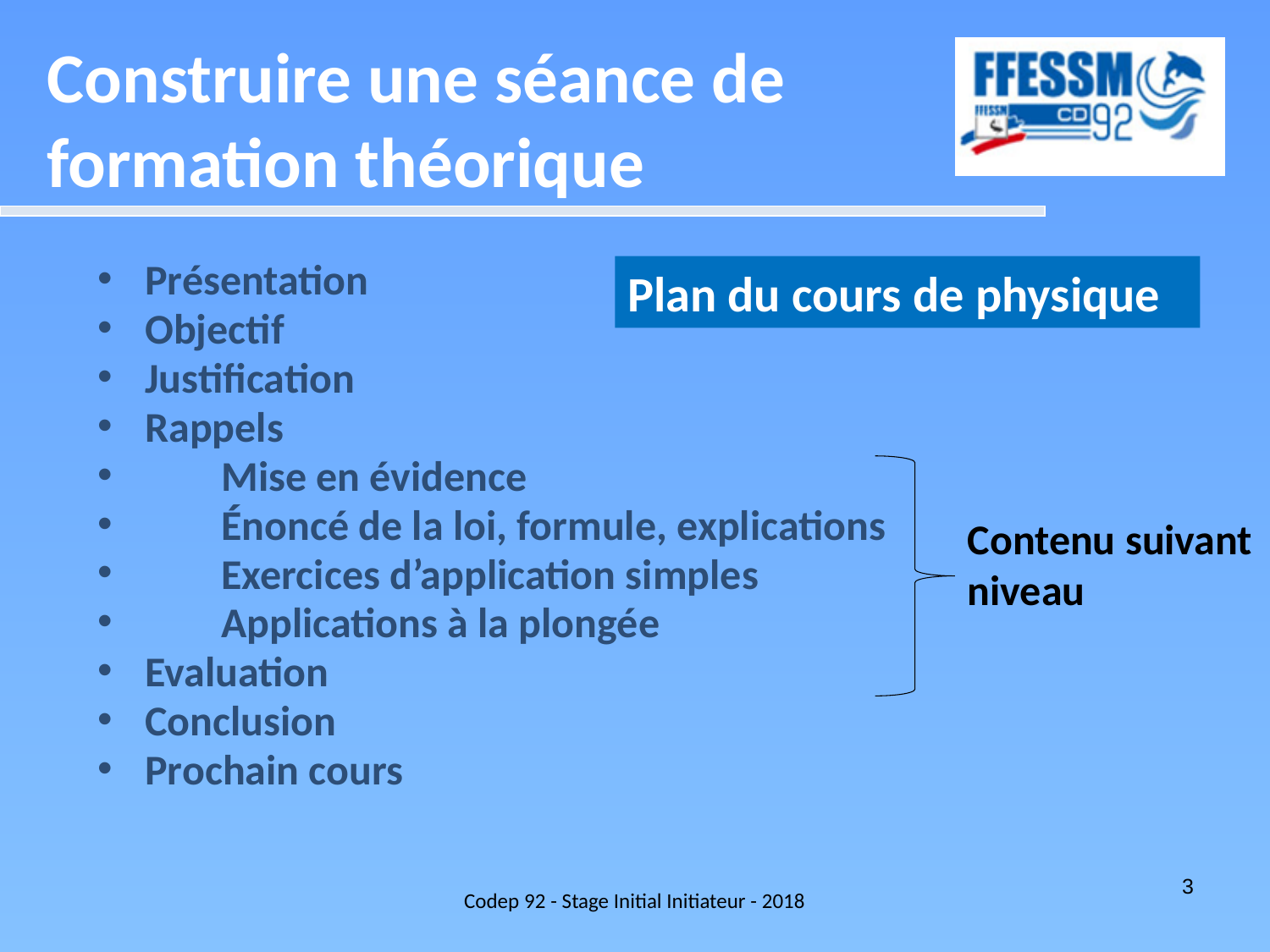

Construire une séance de formation théorique
Présentation
Objectif
Justification
Rappels
        Mise en évidence
        Énoncé de la loi, formule, explications
        Exercices d’application simples
        Applications à la plongée
Evaluation
Conclusion
Prochain cours

Plan du cours de physique

Contenu suivant niveau
Codep 92 - Stage Initial Initiateur - 2018
3